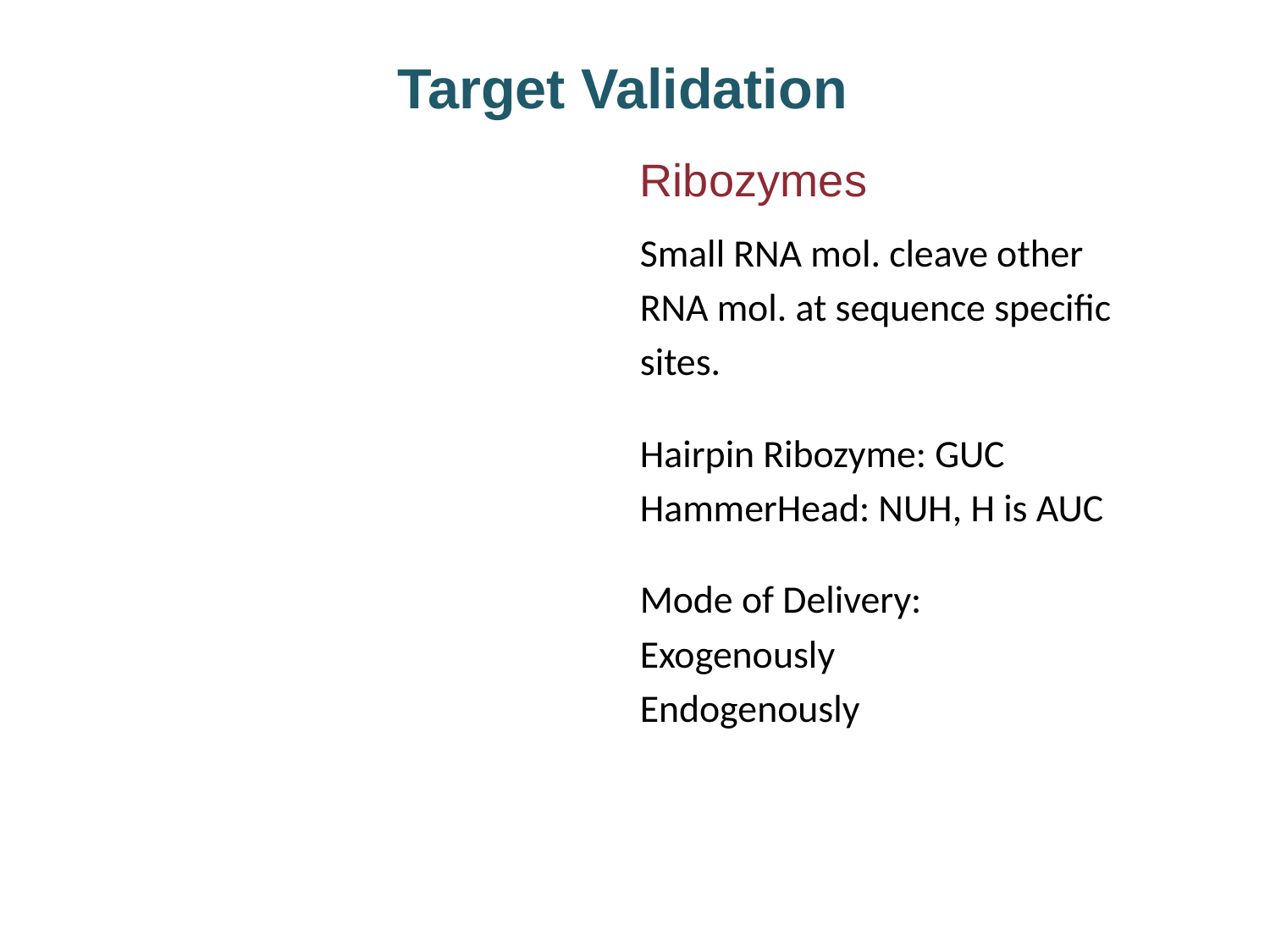

Target Validation
Ribozymes
Small RNA mol. cleave other RNA mol. at sequence specific sites.
Hairpin Ribozyme: GUC HammerHead: NUH, H is AUC
Mode of Delivery:
Exogenously
Endogenously